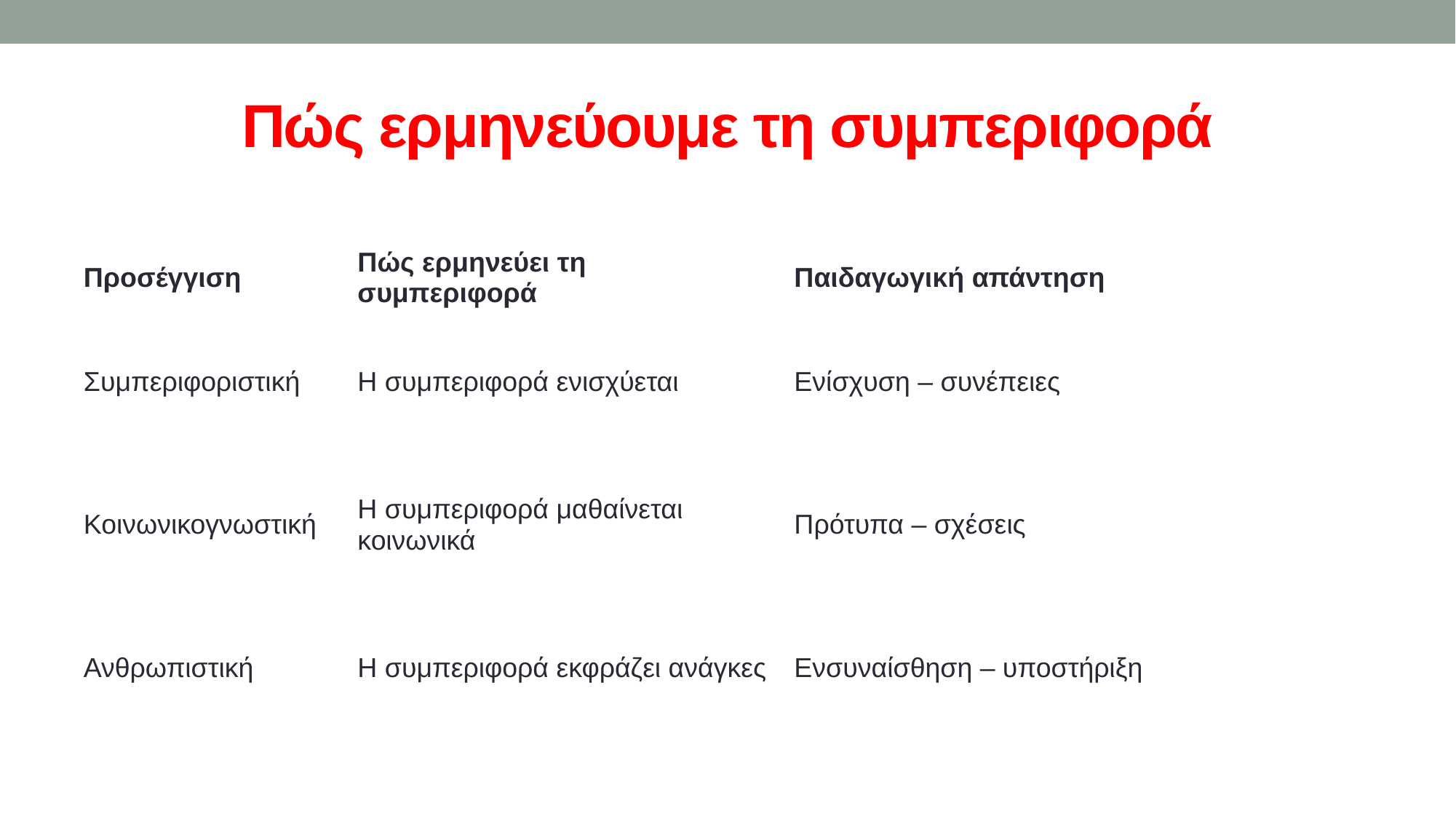

# Πώς ερμηνεύουμε τη συμπεριφορά
| Προσέγγιση | Πώς ερμηνεύει τη συμπεριφορά | Παιδαγωγική απάντηση |
| --- | --- | --- |
| Συμπεριφοριστική | Η συμπεριφορά ενισχύεται | Ενίσχυση – συνέπειες |
| Κοινωνικογνωστική | Η συμπεριφορά μαθαίνεται κοινωνικά | Πρότυπα – σχέσεις |
| Ανθρωπιστική | Η συμπεριφορά εκφράζει ανάγκες | Ενσυναίσθηση – υποστήριξη |